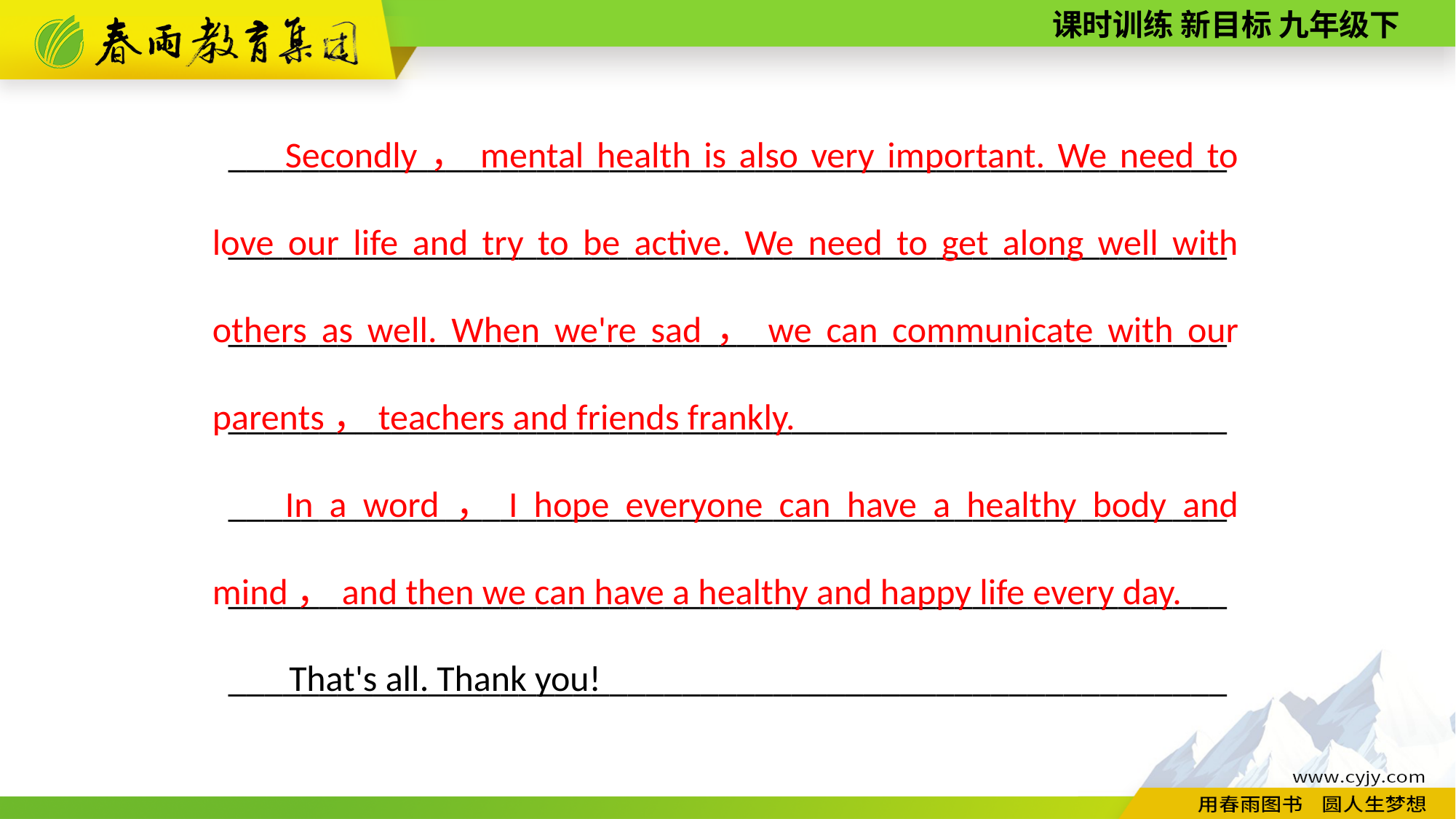

Secondly，mental health is also very important. We need to love our life and try to be active. We need to get along well with others as well. When we're sad，we can communicate with our parents，teachers and friends frankly.
In a word，I hope everyone can have a healthy body and mind，and then we can have a healthy and happy life every day.
_______________________________________________________
_______________________________________________________
_______________________________________________________
_______________________________________________________
_______________________________________________________
_______________________________________________________
_______________________________________________________
That's all. Thank you!